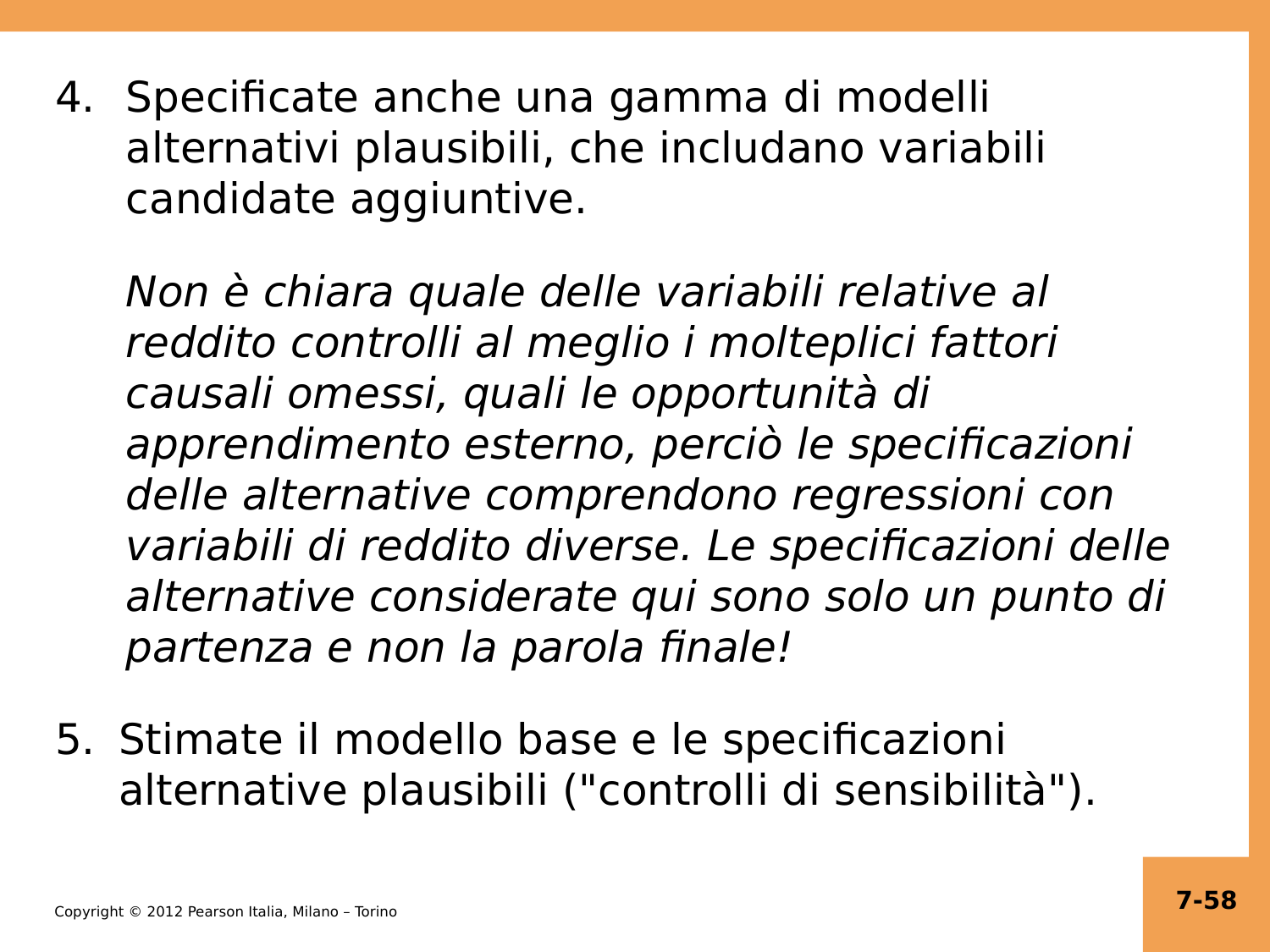

Specificate anche una gamma di modelli alternativi plausibili, che includano variabili candidate aggiuntive.
Non è chiara quale delle variabili relative al reddito controlli al meglio i molteplici fattori causali omessi, quali le opportunità di apprendimento esterno, perciò le specificazioni delle alternative comprendono regressioni con variabili di reddito diverse. Le specificazioni delle alternative considerate qui sono solo un punto di partenza e non la parola finale!
Stimate il modello base e le specificazioni alternative plausibili ("controlli di sensibilità").

7-58